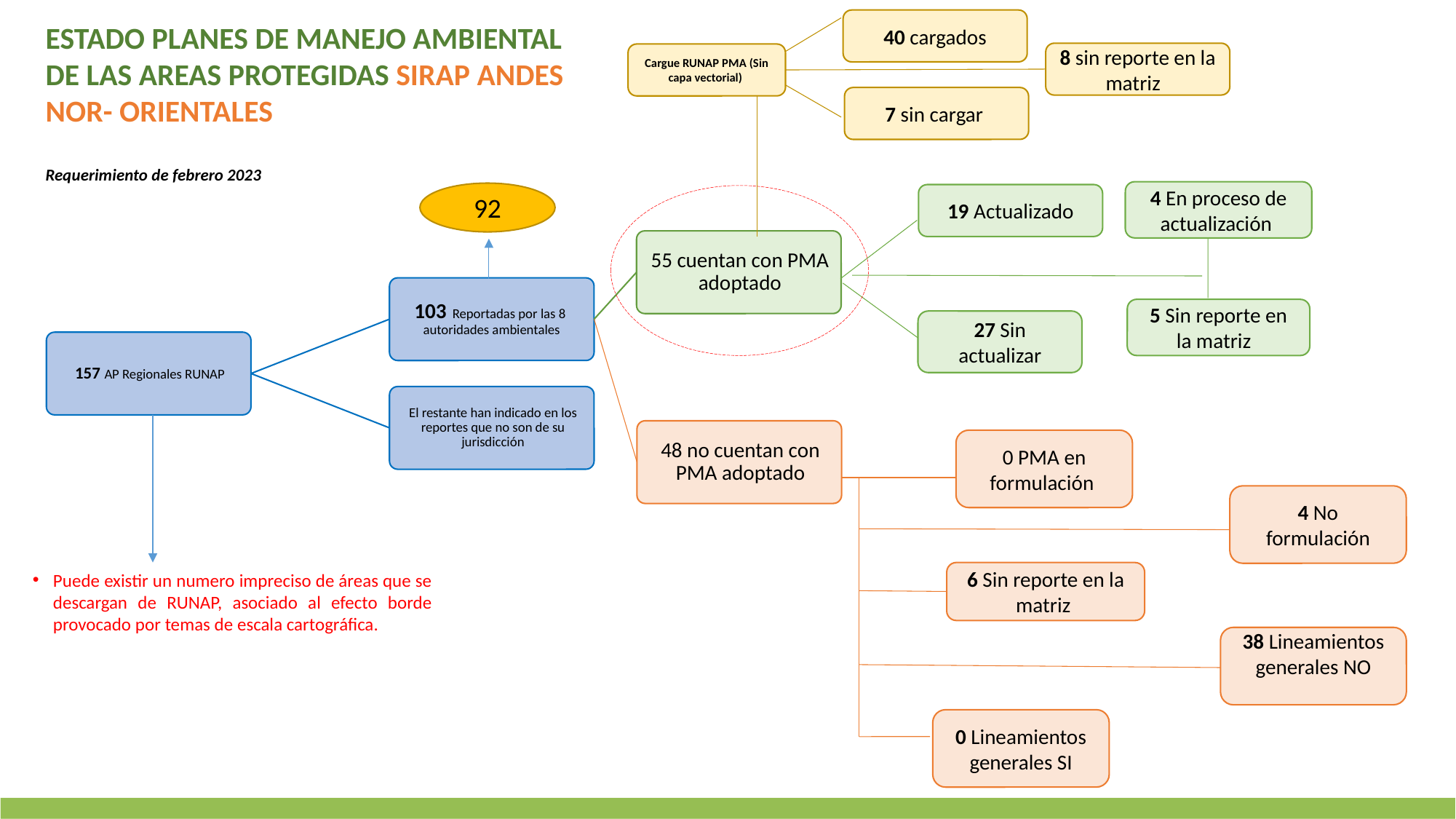

157 AP Regionales RUNAP

103  Reportadas por las 8   autoridades ambientales

55 cuentan con PMA adoptado

48 no cuentan con PMA adoptado

El restante han indicado en los reportes que no son de su jurisdicción
19 Actualizado
40 cargados
ESTADO PLANES DE MANEJO AMBIENTAL DE LAS AREAS PROTEGIDAS SIRAP ANDES NOR- ORIENTALES

Requerimiento de febrero 2023
8 sin reporte en la matriz
Cargue RUNAP PMA (Sin capa vectorial)
7 sin cargar
4 En proceso de actualización
92

5 Sin reporte en la matriz
27 Sin actualizar
0 PMA en formulación
4 No formulación
6 Sin reporte en la matriz
Puede existir un numero impreciso de áreas que se descargan de RUNAP, asociado al efecto borde provocado por temas de escala cartográfica.

38 Lineamientos generales NO

0 Lineamientos generales SI